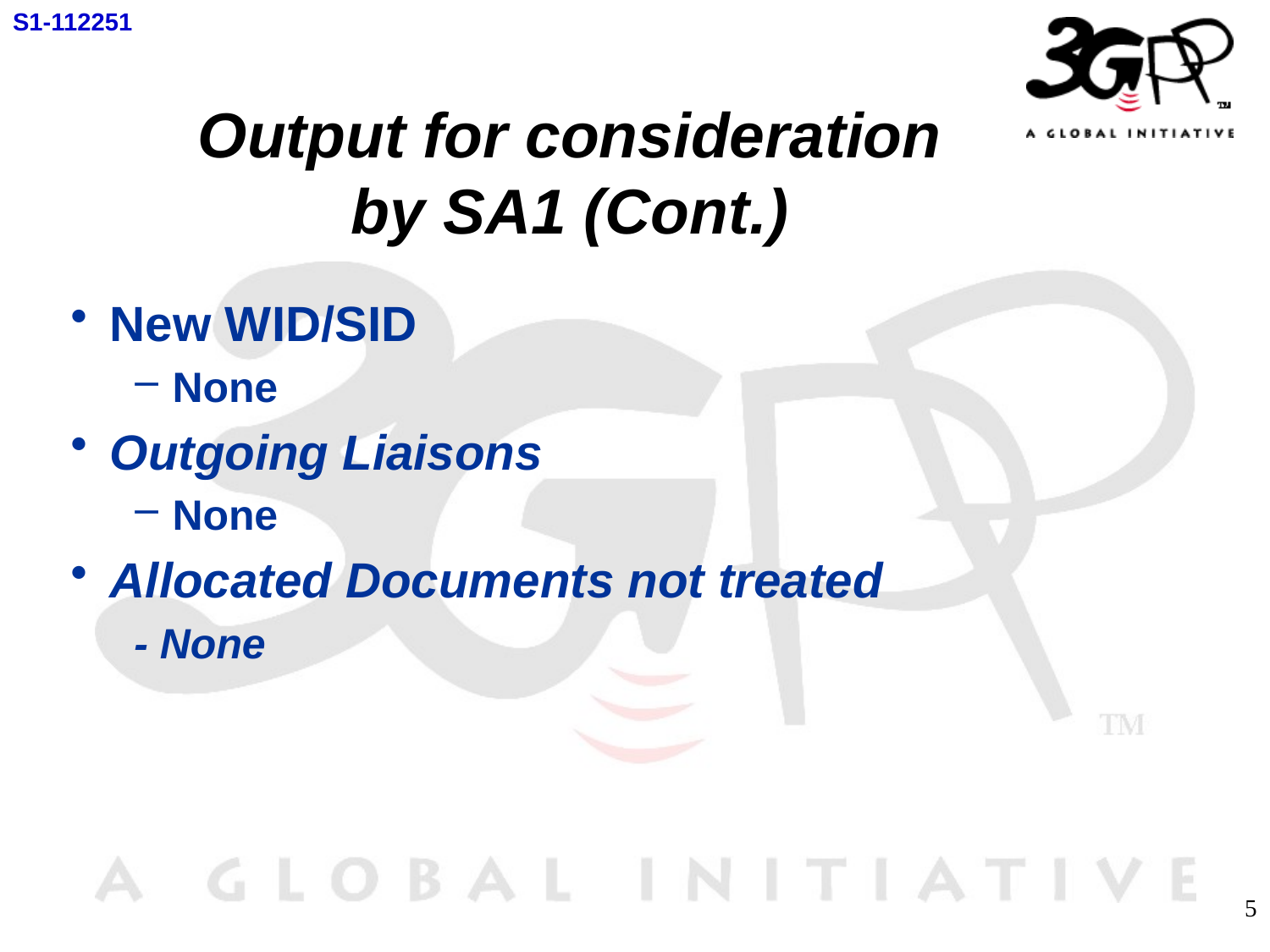

S1-112251
# Output for consideration by SA1 (Cont.)
New WID/SID
None
Outgoing Liaisons
None
Allocated Documents not treated
- None
5